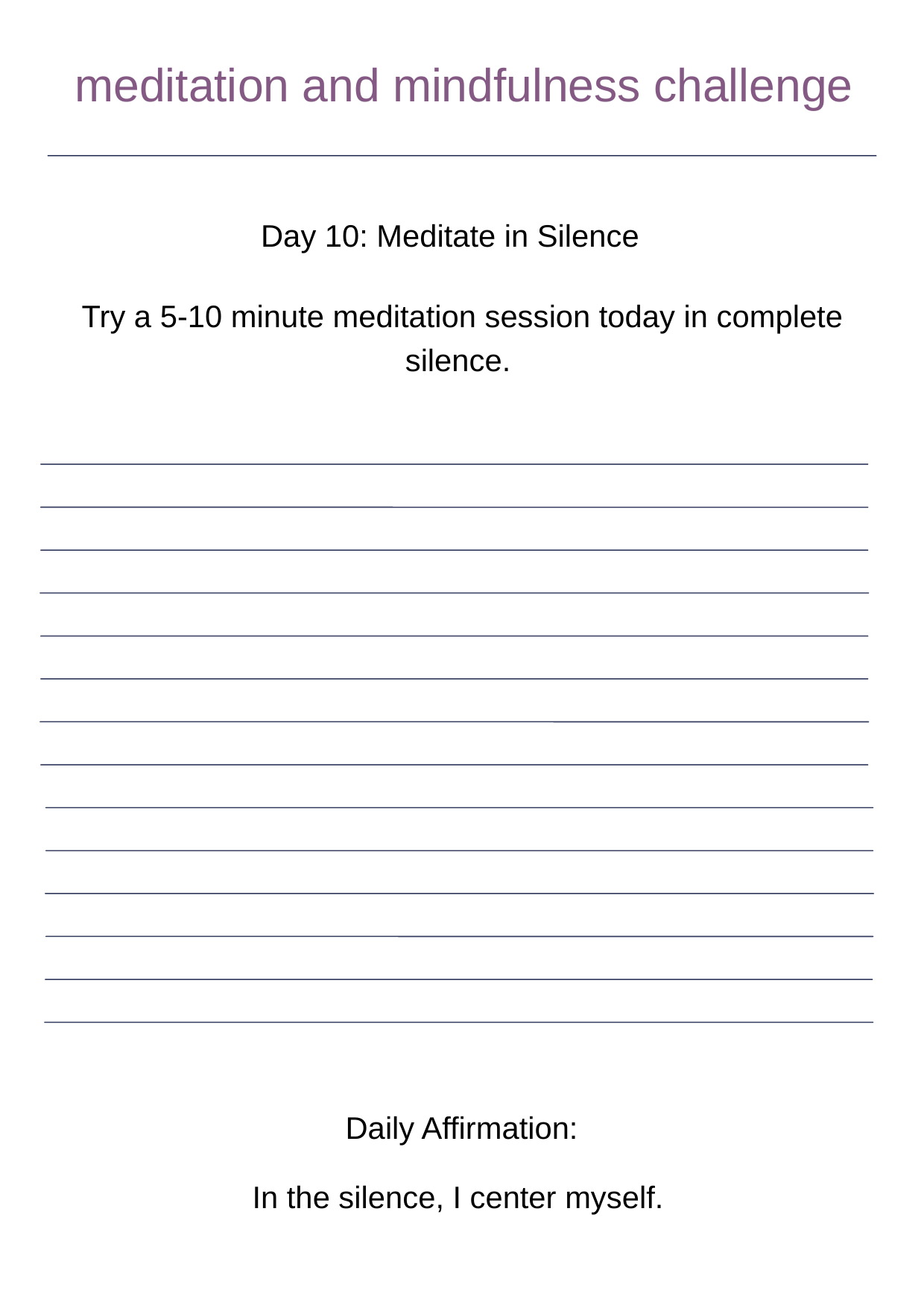

meditation and mindfulness challenge

Day 10: Meditate in Silence

Try a 5-10 minute meditation session today in complete silence.

Daily Affirmation:
In the silence, I center myself.